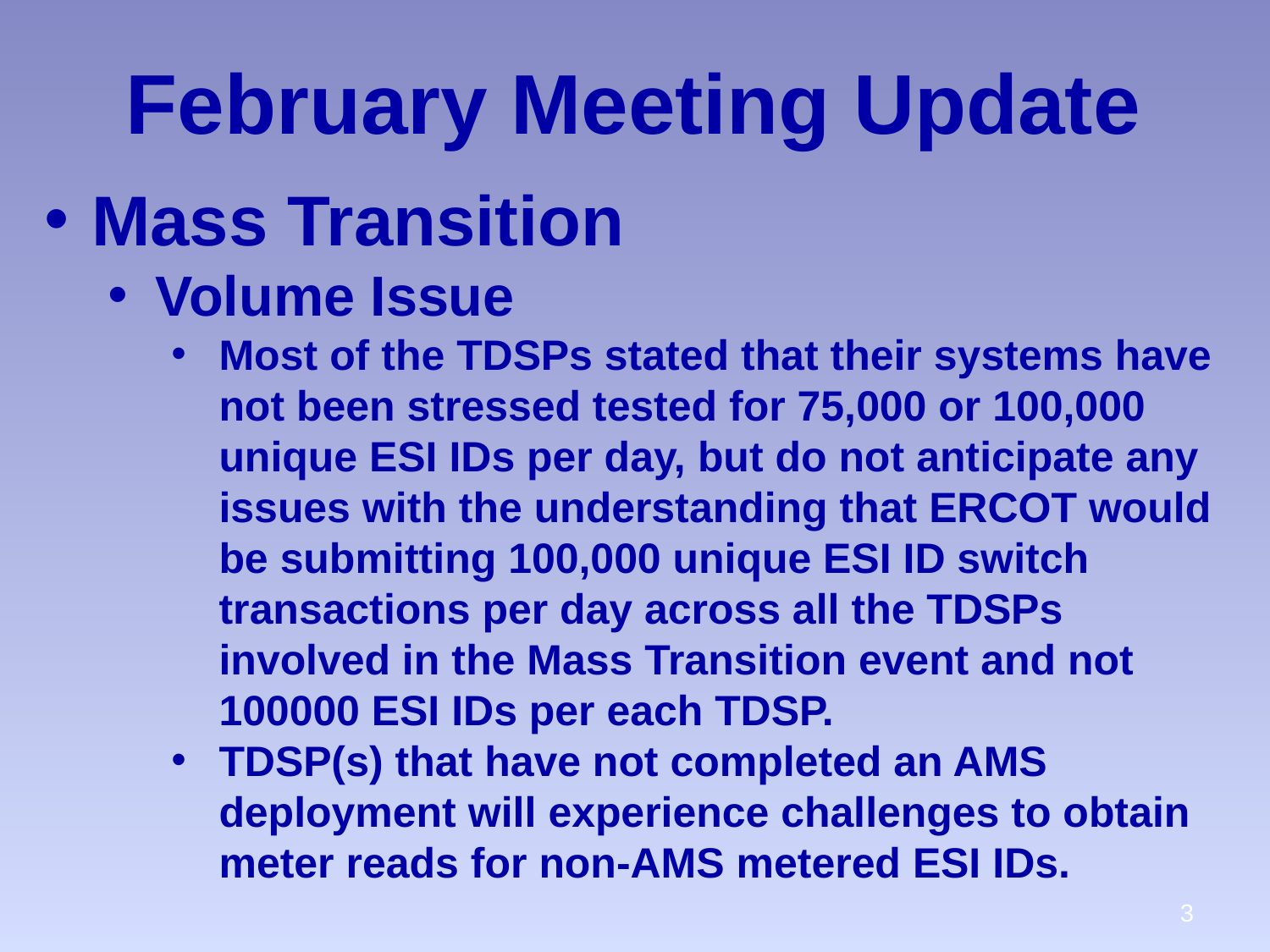

February Meeting Update
Mass Transition
Volume Issue
Most of the TDSPs stated that their systems have not been stressed tested for 75,000 or 100,000 unique ESI IDs per day, but do not anticipate any issues with the understanding that ERCOT would be submitting 100,000 unique ESI ID switch transactions per day across all the TDSPs involved in the Mass Transition event and not 100000 ESI IDs per each TDSP.
TDSP(s) that have not completed an AMS deployment will experience challenges to obtain meter reads for non-AMS metered ESI IDs.

3